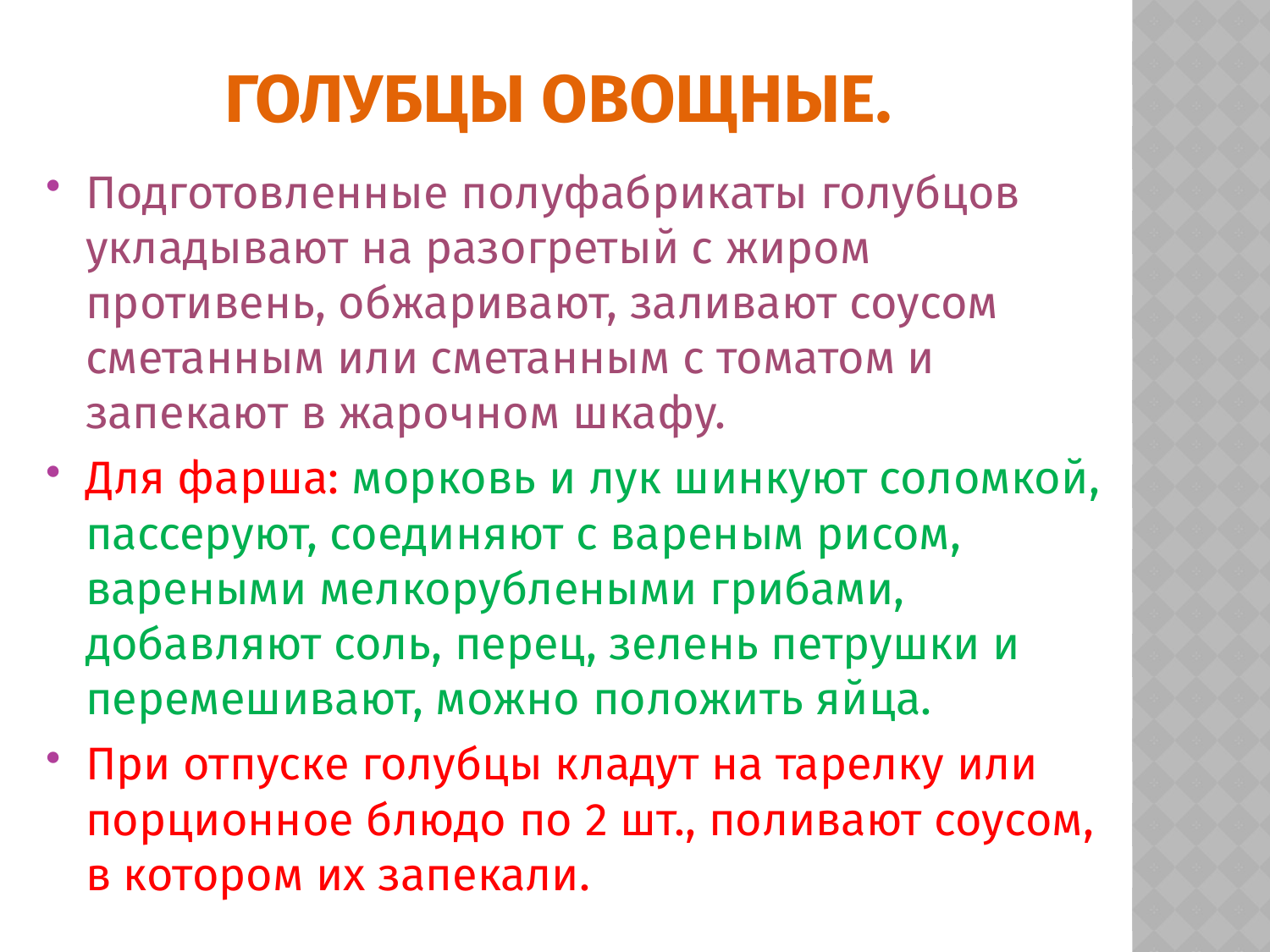

# Голубцы овощные.
Подготовленные полуфабрикаты голубцов укладывают на разогретый с жиром противень, обжаривают, заливают соусом сметанным или сметанным с томатом и запекают в жарочном шкафу.
Для фарша: морковь и лук шинкуют соломкой, пассеруют, соединяют с вареным рисом, вареными мелкорублеными грибами, добавляют соль, перец, зелень петрушки и перемешивают, можно положить яйца.
При отпуске голубцы кладут на тарелку или порционное блюдо по 2 шт., поливают соусом, в котором их запекали.